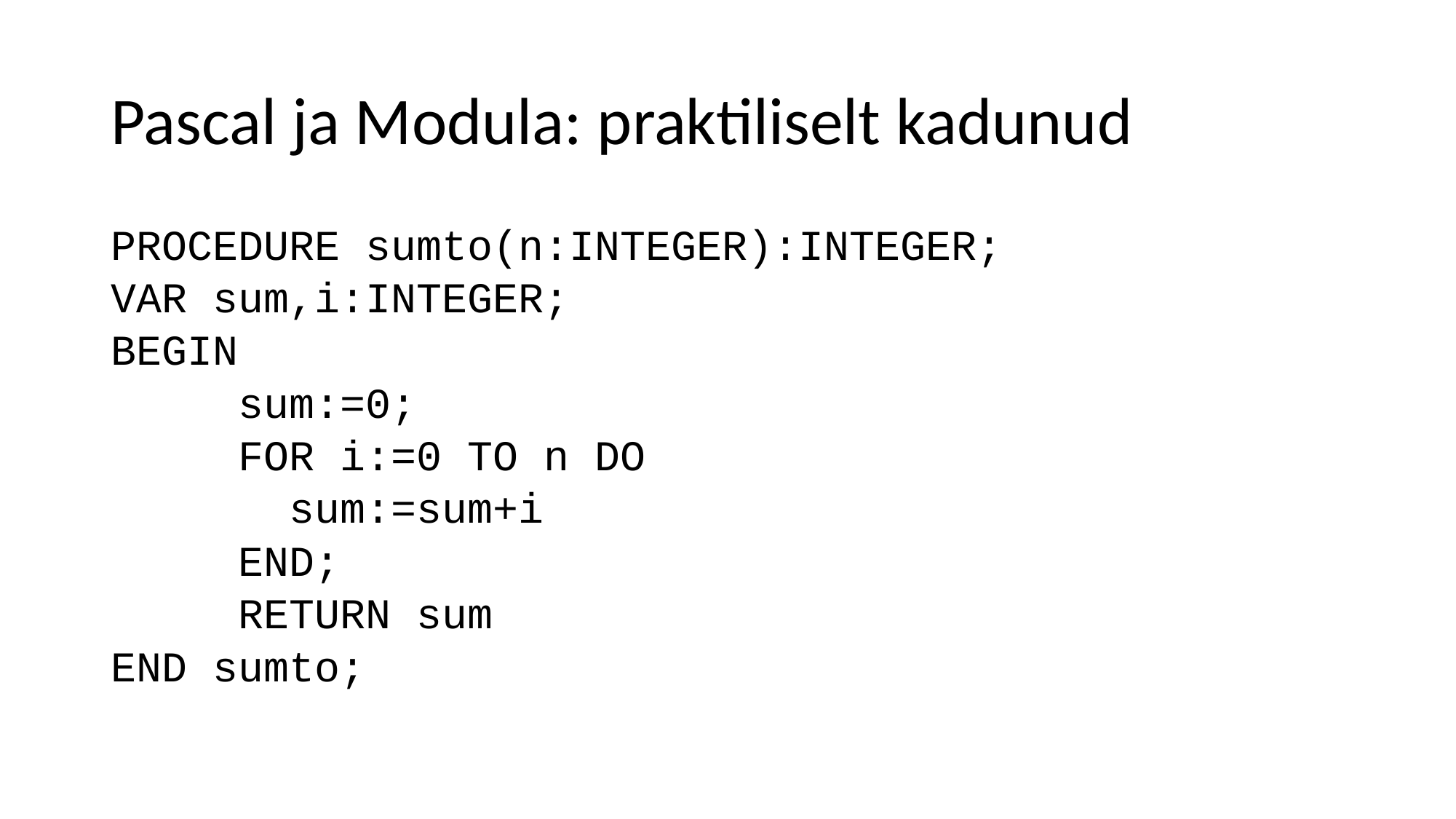

# Pascal ja Modula: praktiliselt kadunud
PROCEDURE sumto(n:INTEGER):INTEGER;
VAR sum,i:INTEGER;
BEGIN
     sum:=0;
     FOR i:=0 TO n DO
       sum:=sum+i
     END;
     RETURN sum
END sumto;